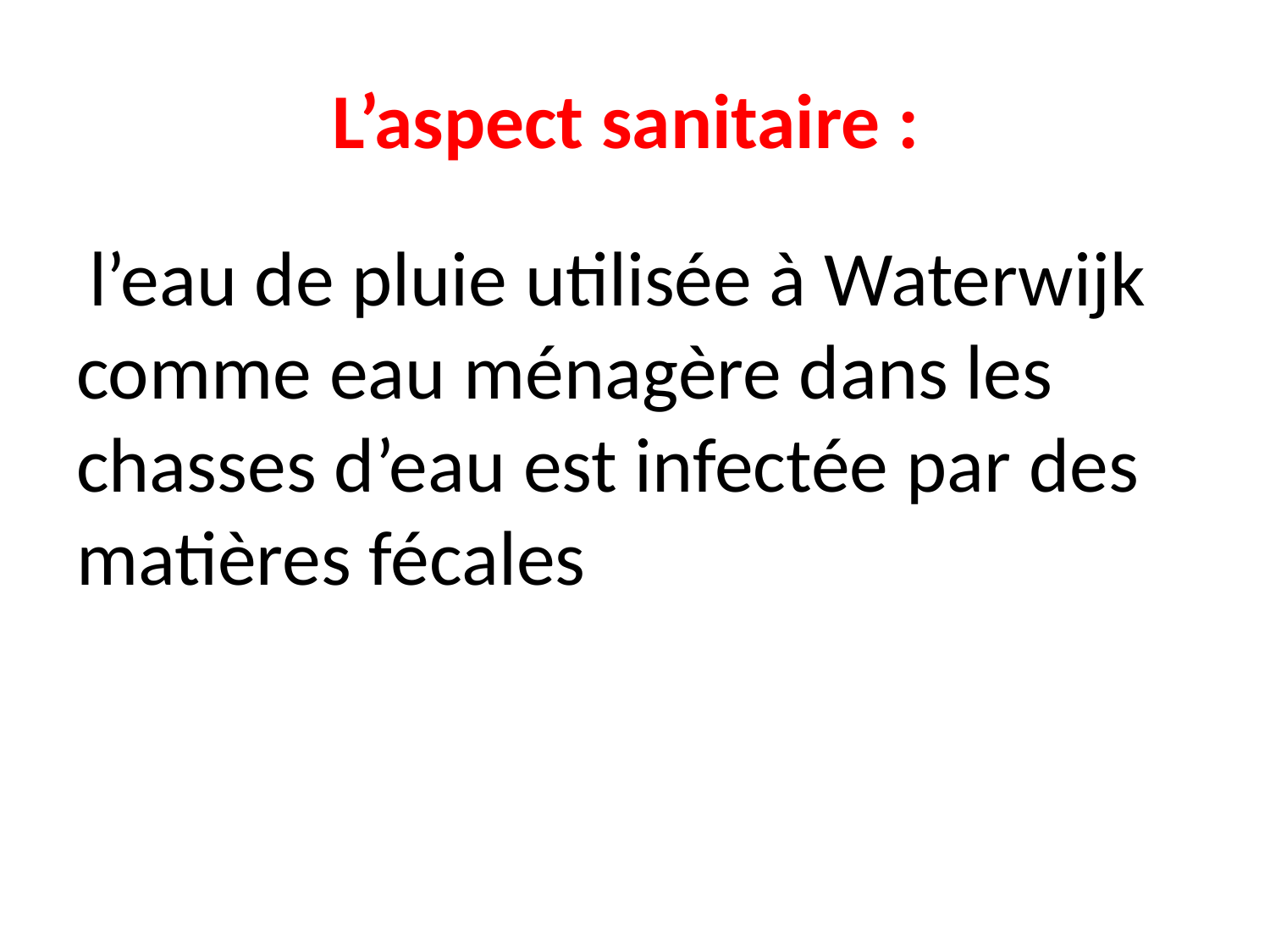

# L’aspect sanitaire :
 l’eau de pluie utilisée à Waterwijk comme eau ménagère dans les chasses d’eau est infectée par des matières fécales